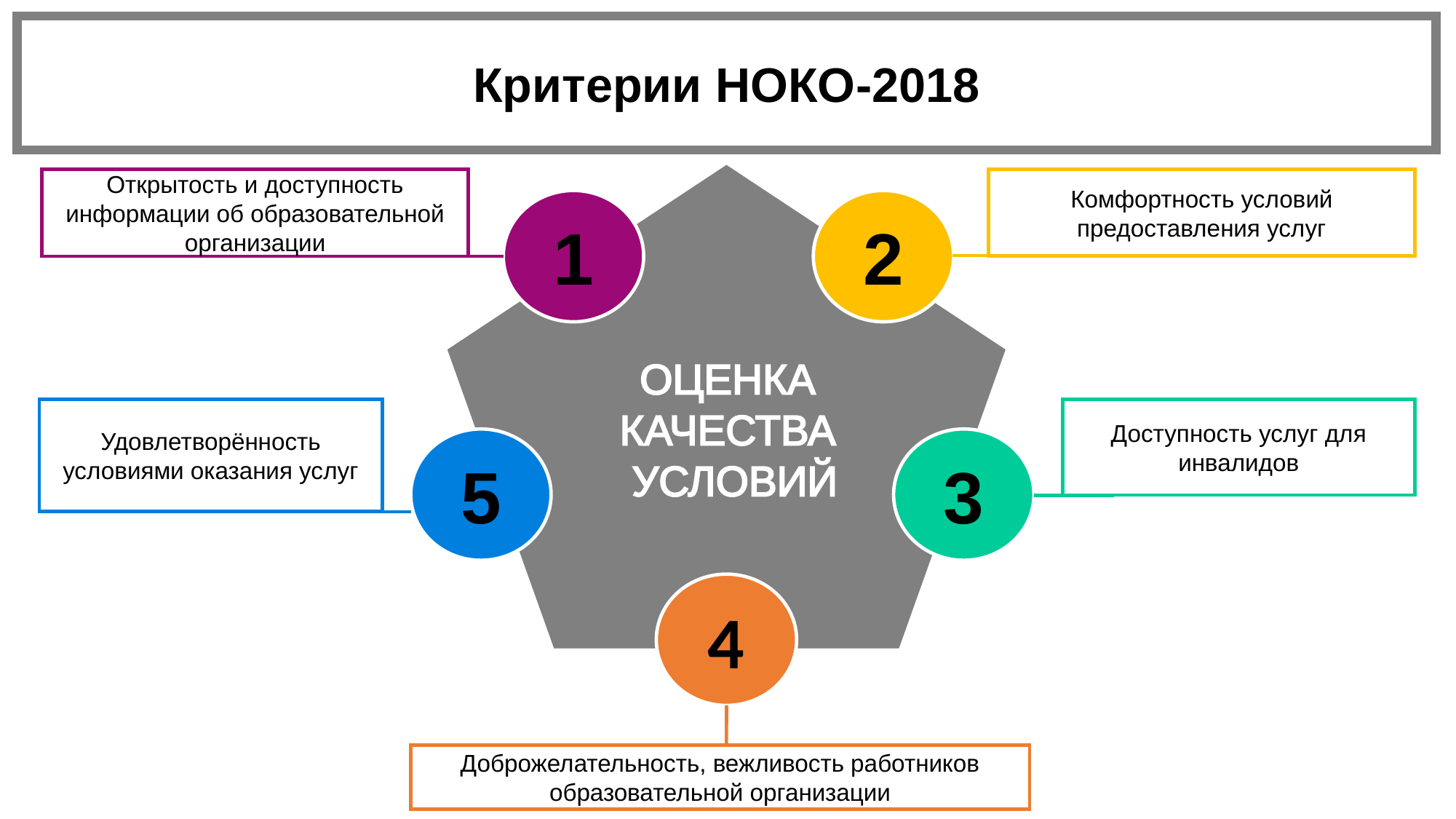

Критерии НОКО-2018

Открытость и доступность информации об образовательной организации
Комфортность условий предоставления услуг
2
1
ОЦЕНКА
КАЧЕСТВА
УСЛОВИЙ
Удовлетворённость условиями оказания услуг
Доступность услуг для инвалидов
3
5
4
Доброжелательность, вежливость работников образовательной организации